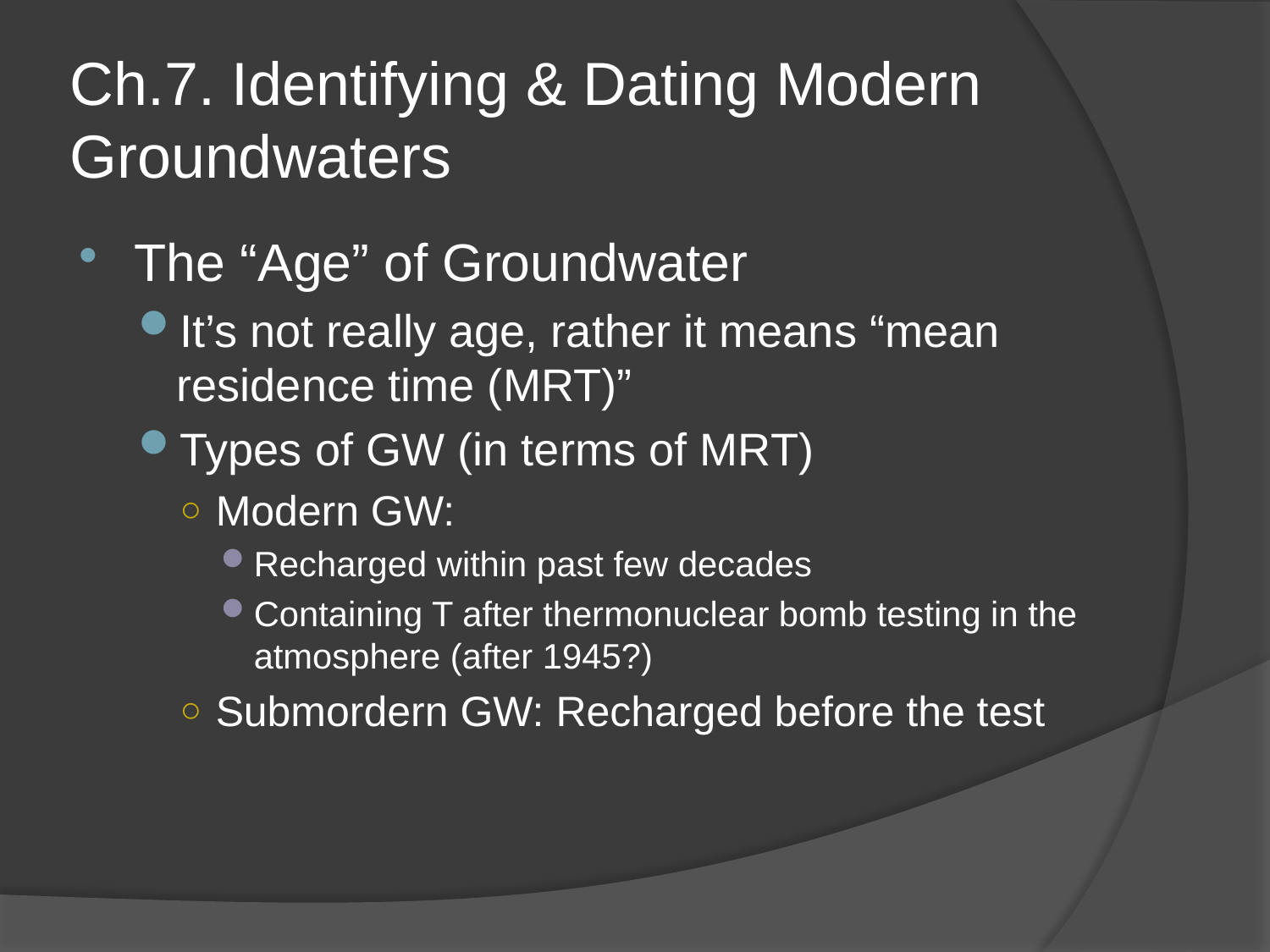

# Ch.7. Identifying & Dating Modern Groundwaters
The “Age” of Groundwater
It’s not really age, rather it means “mean residence time (MRT)”
Types of GW (in terms of MRT)
Modern GW:
Recharged within past few decades
Containing T after thermonuclear bomb testing in the atmosphere (after 1945?)
Submordern GW: Recharged before the test